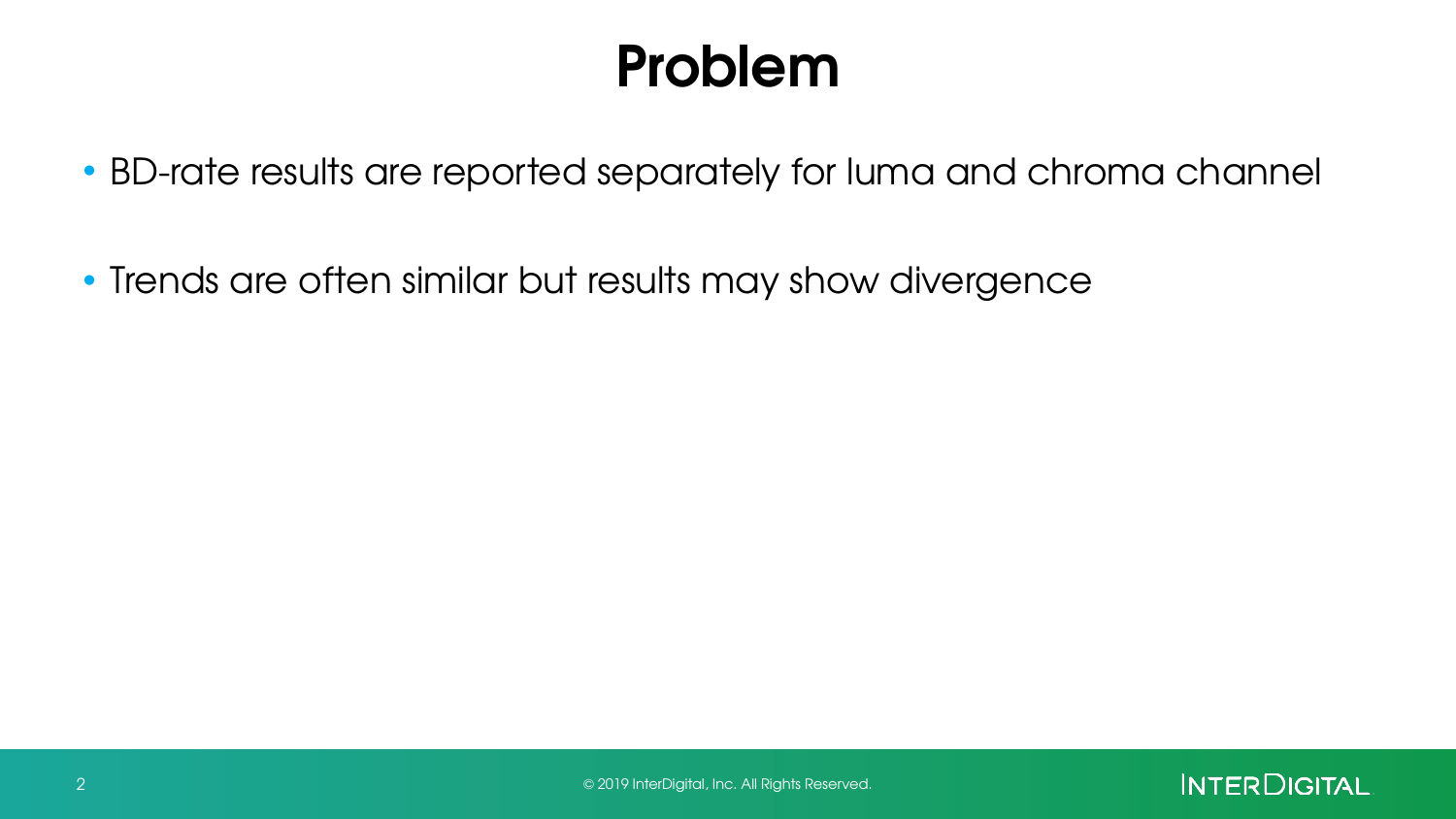

# Problem
BD-rate results are reported separately for luma and chroma channel

Trends are often similar but results may show divergence
2
© 2019 InterDigital, Inc. All Rights Reserved.